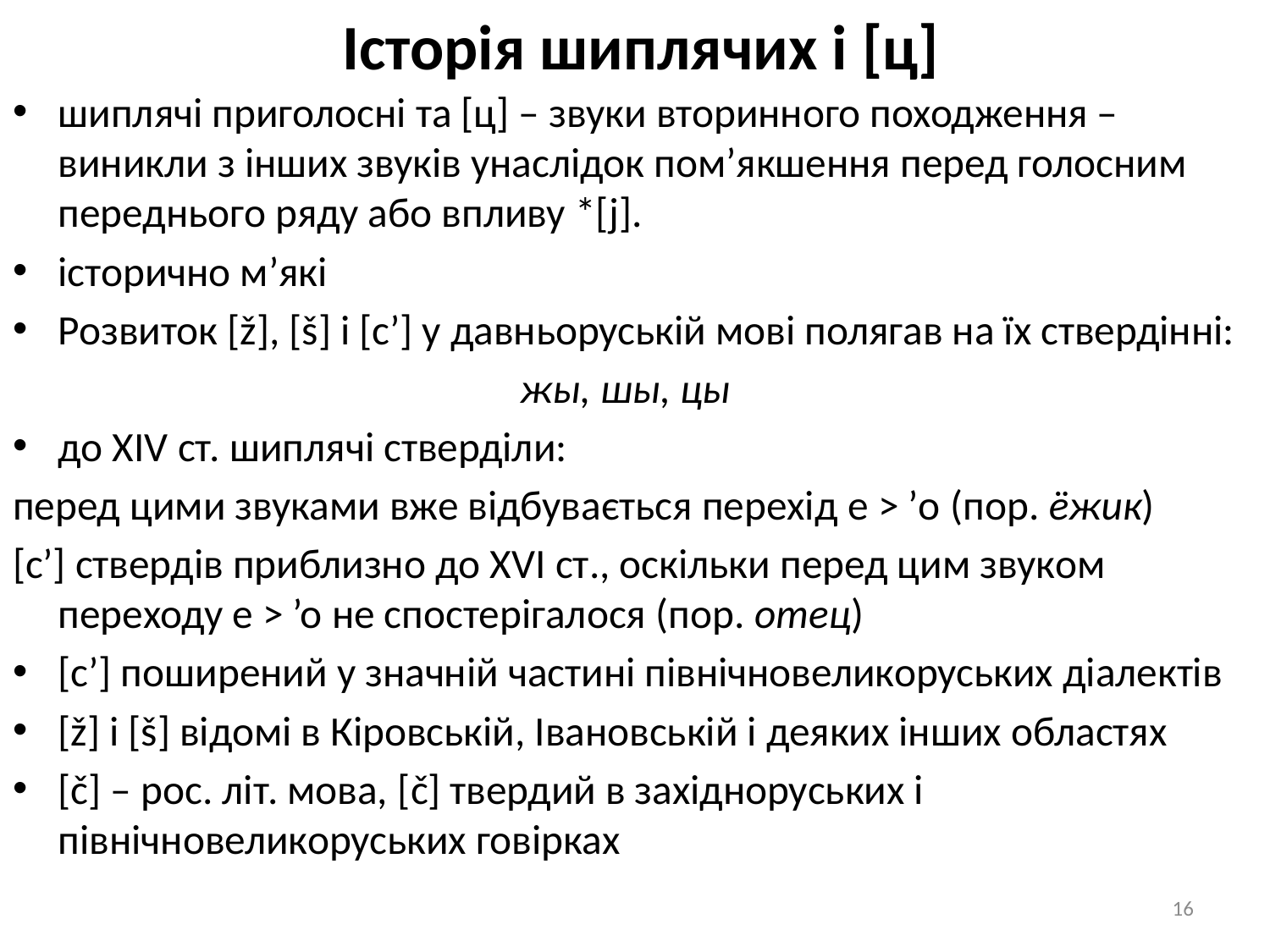

# Історія шиплячих і [ц]
шиплячі приголосні та [ц] – звуки вторинного походження – виникли з інших звуків унаслідок пом’якшення перед голосним переднього ряду або впливу *[j].
історично м’які
Розвиток [ž], [š] і [с’] у давньоруській мові полягав на їх ствердінні:
жы, шы, цы
до XIV ст. шиплячі стверділи:
перед цими звуками вже відбувається перехід е > ’o (пор. ёжик)
[с’] ствердів приблизно до XVI ст., оскільки перед цим звуком переходу e > ’o не спостерігалося (пор. отец)
[с’] поширений у значній частині північновеликоруських діалектів
[ž] і [š] відомі в Кіровській, Івановській і деяких інших областях
[č] – рос. літ. мова, [č] твердий в західноруських і північновеликоруських говірках
16